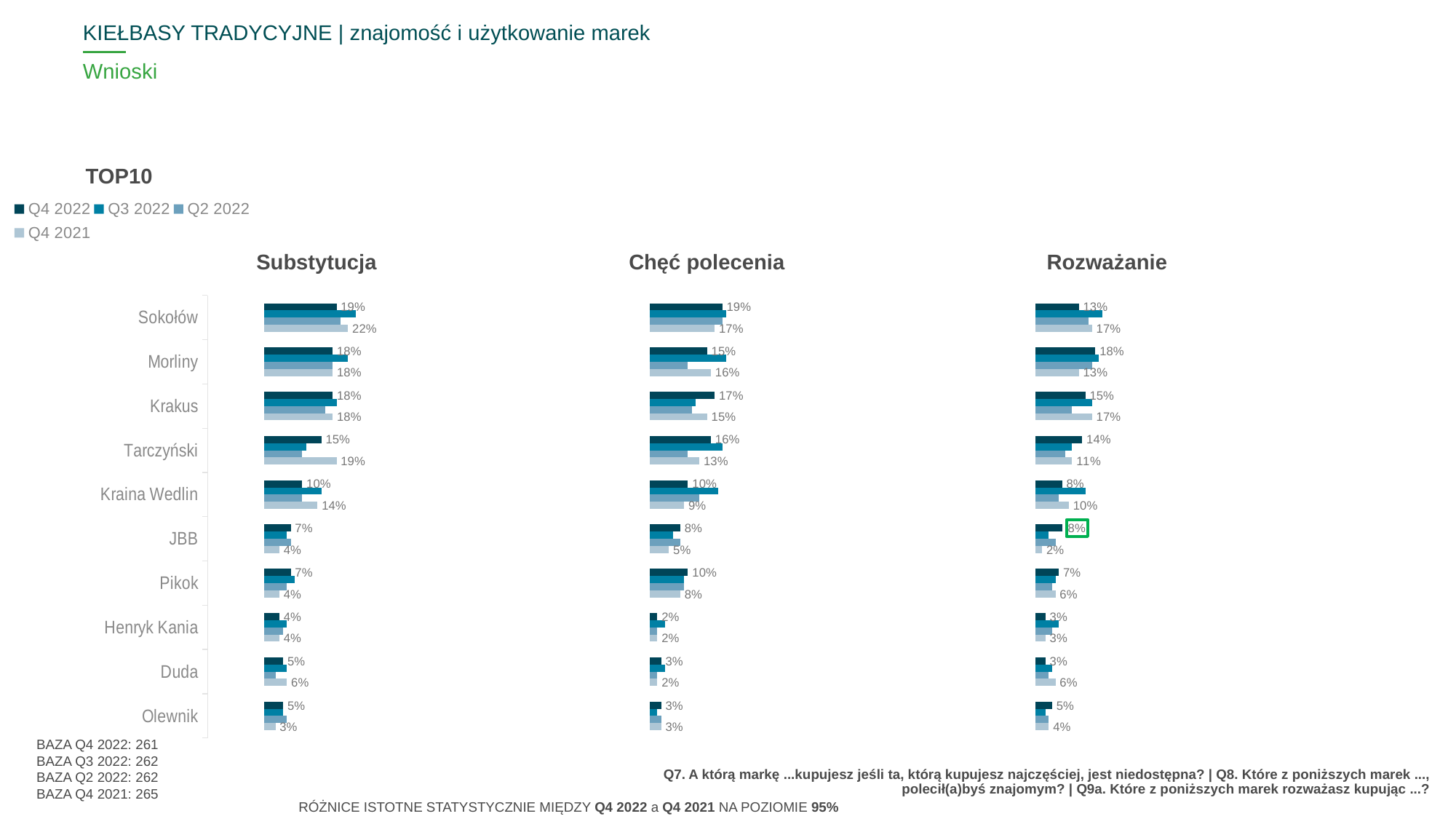

KIEŁBASY TRADYCYJNE | znajomość i użytkowanie marek
# Wnioski
TOP10

### Chart

| Category | Q4 2022 | Q3 2022 | Q2 2022 | Q4 2021 |
|---|---|---|---|---|
|  | None | None | None | None |
|  | None | None | None | None |
|  | None | None | None | None |
|  | None | None | None | None |
|  | None | None | None | None |
|  | None | None | None | None |
|  | None | None | None | None |
Substytucja
Chęć polecenia
Rozważanie

### Chart

| Category | Kolumna2 |
|---|---|
| Sokołów | None |
| Morliny | None |
| Krakus | None |
| Tarczyński | None |
| Kraina Wedlin | None |
| JBB | None |
| Pikok | None |
| Henryk Kania | None |
| Duda | None |
| Olewnik | None |

### Chart

| Category | Q4 2022 | Q3 2022 | Q2 2022 | Q4 2021 |
|---|---|---|---|---|
| Sokołów | 0.19 | 0.24 | 0.2 | 0.22 |
| Morliny | 0.18 | 0.22 | 0.18 | 0.18 |
| Krakus | 0.18 | 0.19 | 0.16 | 0.18 |
| Tarczyński | 0.15 | 0.11 | 0.1 | 0.19 |
| Kraina Wedlin | 0.1 | 0.15 | 0.1 | 0.14 |
| JBB | 0.07 | 0.06 | 0.07 | 0.04 |
| Pikok | 0.07 | 0.08 | 0.06 | 0.04 |
| Henryk Kania | 0.04 | 0.06 | 0.05 | 0.04 |
| Duda | 0.05 | 0.06 | 0.03 | 0.06 |
| Olewnik | 0.05 | 0.05 | 0.06 | 0.03 |

### Chart

| Category | Q4 2022 | Q3 2022 | Q2 2022 | Q4 2021 |
|---|---|---|---|---|
| Sokołów | 0.19 | 0.2 | 0.19 | 0.17 |
| Morliny | 0.15 | 0.2 | 0.1 | 0.16 |
| Krakus | 0.17 | 0.12 | 0.11 | 0.15 |
| Tarczyński | 0.16 | 0.19 | 0.1 | 0.13 |
| Kraina Wedlin | 0.1 | 0.18 | 0.13 | 0.09 |
| JBB | 0.08 | 0.06 | 0.08 | 0.05 |
| Pikok | 0.1 | 0.09 | 0.09 | 0.08 |
| Henryk Kania | 0.02 | 0.04 | 0.02 | 0.02 |
| Duda | 0.03 | 0.04 | 0.02 | 0.02 |
| Olewnik | 0.03 | 0.02 | 0.03 | 0.03 |

### Chart

| Category | Q4 2022 | Q3 2022 | Q2 2022 | Q4 2021 |
|---|---|---|---|---|
| Sokołów | 0.13 | 0.2 | 0.16 | 0.17 |
| Morliny | 0.18 | 0.19 | 0.17 | 0.13 |
| Krakus | 0.15 | 0.17 | 0.11 | 0.17 |
| Tarczyński | 0.14 | 0.11 | 0.09 | 0.11 |
| Kraina Wedlin | 0.08 | 0.15 | 0.07 | 0.1 |
| JBB | 0.08 | 0.04 | 0.06 | 0.02 |
| Pikok | 0.07 | 0.06 | 0.05 | 0.06 |
| Henryk Kania | 0.03 | 0.07 | 0.05 | 0.03 |
| Duda | 0.03 | 0.05 | 0.04 | 0.06 |
| Olewnik | 0.05 | 0.03 | 0.04 | 0.04 |
BAZA Q4 2022: 261
BAZA Q3 2022: 262
BAZA Q2 2022: 262
BAZA Q4 2021: 265
Q7. A którą markę ...kupujesz jeśli ta, którą kupujesz najczęściej, jest niedostępna? | Q8. Które z poniższych marek ..., polecił(a)byś znajomym? | Q9a. Które z poniższych marek rozważasz kupując ...?
RÓŻNICE ISTOTNE STATYSTYCZNIE MIĘDZY Q4 2022 a Q4 2021 NA POZIOMIE 95%